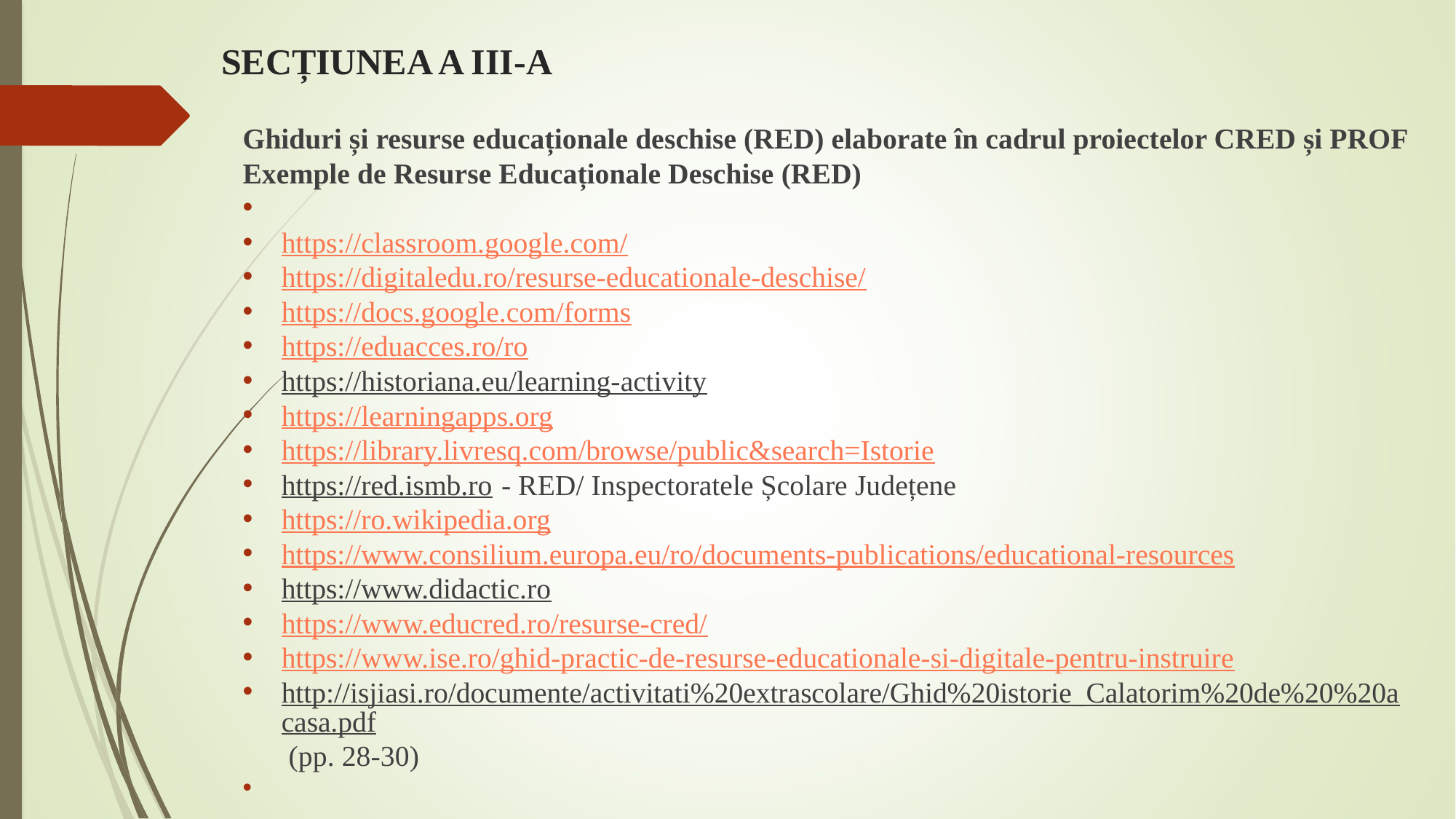

# SECȚIUNEA A III-A
Ghiduri și resurse educaționale deschise (RED) elaborate în cadrul proiectelor CRED și PROF
Exemple de Resurse Educaționale Deschise (RED)

https://classroom.google.com/
https://digitaledu.ro/resurse-educationale-deschise/
https://docs.google.com/forms
https://eduacces.ro/ro
https://historiana.eu/learning-activity
https://learningapps.org
https://library.livresq.com/browse/public&search=Istorie
https://red.ismb.ro - RED/ Inspectoratele Școlare Județene
https://ro.wikipedia.org
https://www.consilium.europa.eu/ro/documents-publications/educational-resources
https://www.didactic.ro
https://www.educred.ro/resurse-cred/
https://www.ise.ro/ghid-practic-de-resurse-educationale-si-digitale-pentru-instruire
http://isjiasi.ro/documente/activitati%20extrascolare/Ghid%20istorie_Calatorim%20de%20%20acasa.pdf (pp. 28-30)